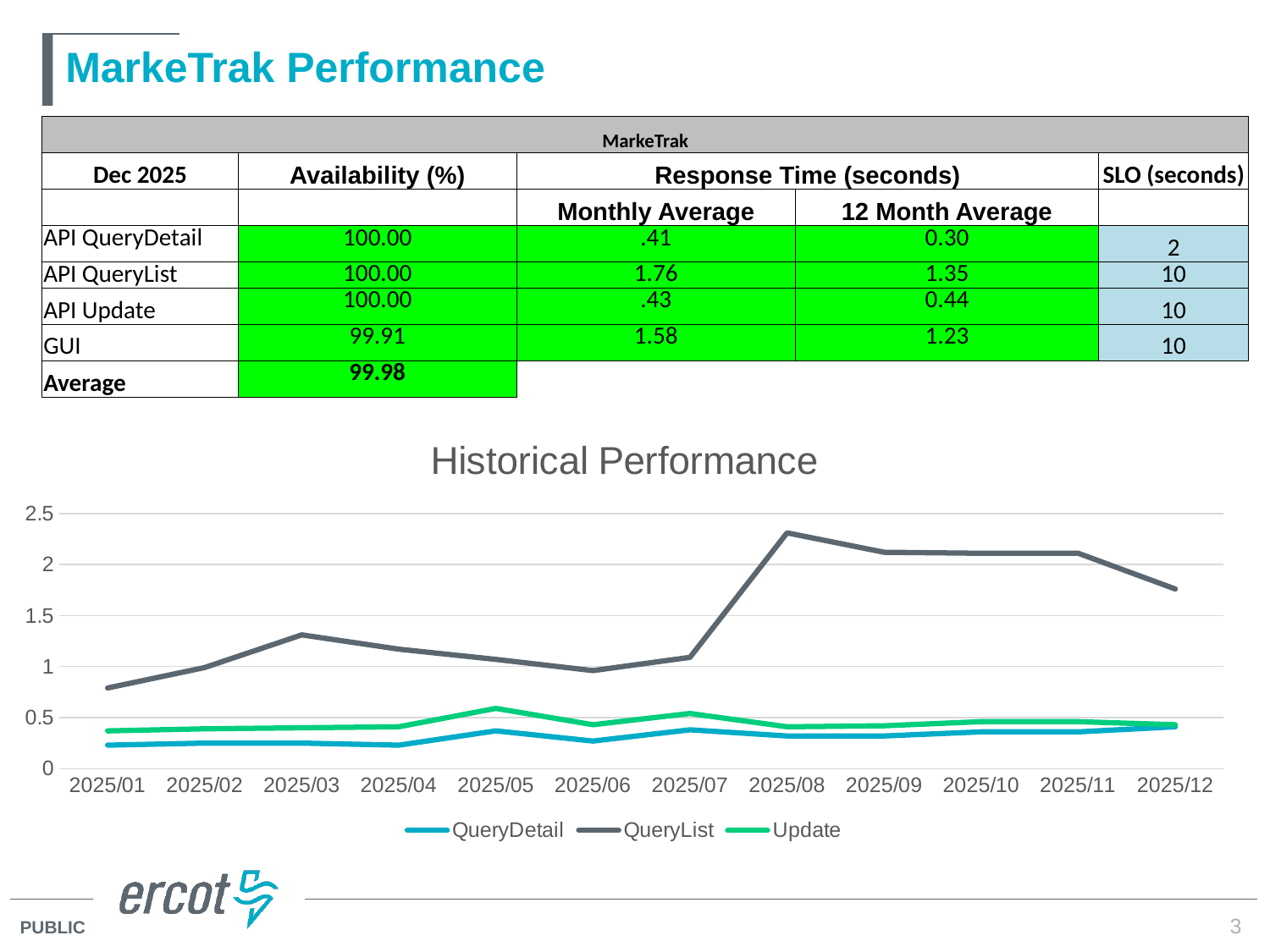

# MarkeTrak Performance
| MarkeTrak |  |  |  |  |
| --- | --- | --- | --- | --- |
| Dec 2025 | Availability (%) | Response Time (seconds) |  | SLO (seconds) |
|  |  | Monthly Average | 12 Month Average |  |
| API QueryDetail | 100.00 | .41 | 0.30 | 2 |
| API QueryList | 100.00 | 1.76 | 1.35 | 10 |
| API Update | 100.00 | .43 | 0.44 | 10 |
| GUI | 99.91 | 1.58 | 1.23 | 10 |
| Average | 99.98 |  |  |  |

### Chart: Historical Performance

| Category | QueryDetail | QueryList | Update |
|---|---|---|---|
| 2025/01 | 0.23 | 0.79 | 0.37 |
| 2025/02 | 0.25 | 0.99 | 0.39 |
| 2025/03 | 0.25 | 1.31 | 0.4 |
| 2025/04 | 0.23 | 1.17 | 0.41 |
| 2025/05 | 0.37 | 1.07 | 0.59 |
| 2025/06 | 0.27 | 0.96 | 0.43 |
| 2025/07 | 0.38 | 1.09 | 0.54 |
| 2025/08 | 0.32 | 2.31 | 0.41 |
| 2025/09 | 0.32 | 2.12 | 0.42 |
| 2025/10 | 0.36 | 2.11 | 0.46 |
| 2025/11 | 0.36 | 2.11 | 0.46 |
| 2025/12 | 0.41 | 1.76 | 0.43 |
3